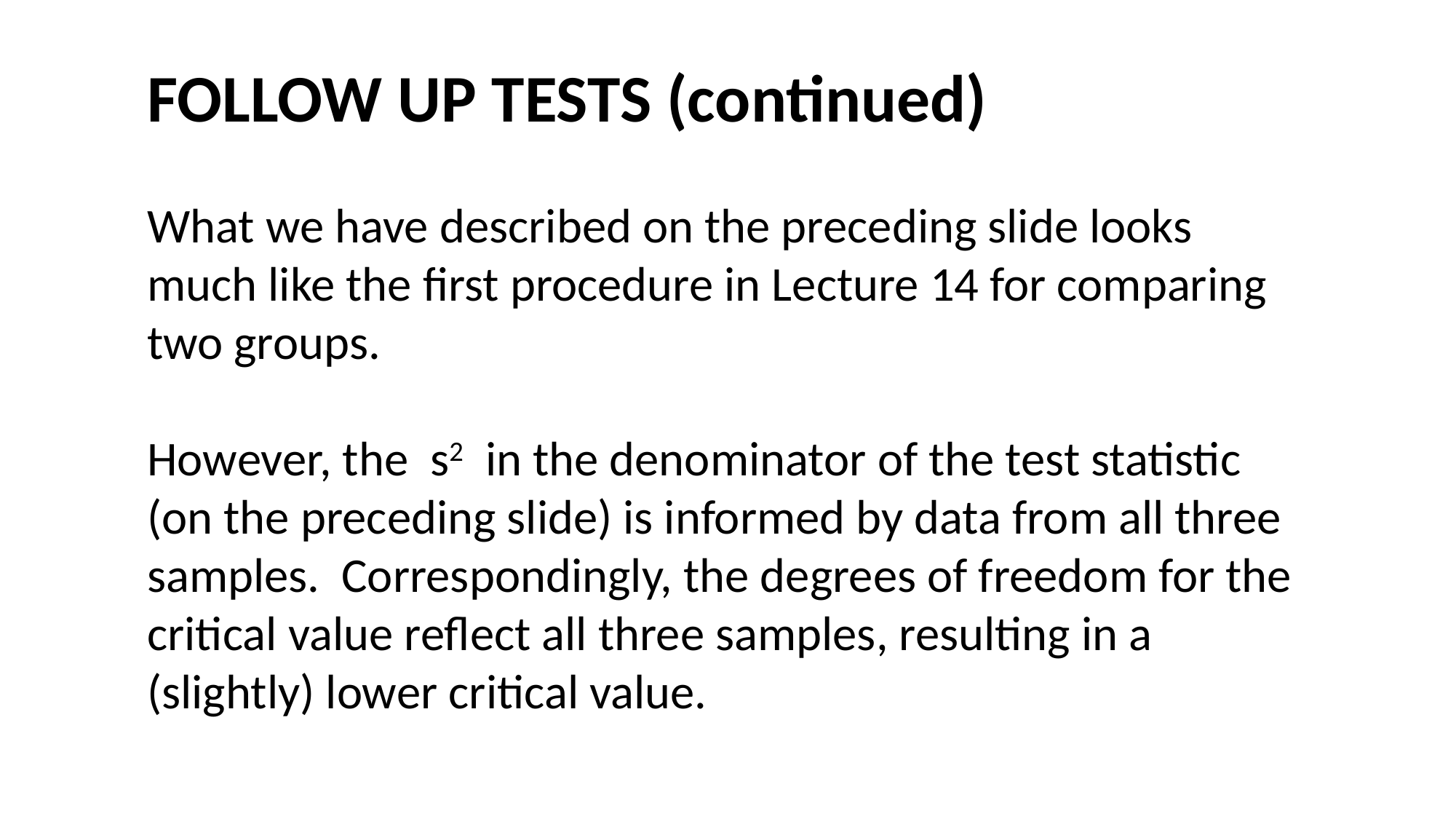

#
FOLLOW UP TESTS (continued)

What we have described on the preceding slide looks much like the first procedure in Lecture 14 for comparing two groups.

However, the  s2  in the denominator of the test statistic (on the preceding slide) is informed by data from all three samples.  Correspondingly, the degrees of freedom for the critical value reflect all three samples, resulting in a (slightly) lower critical value.